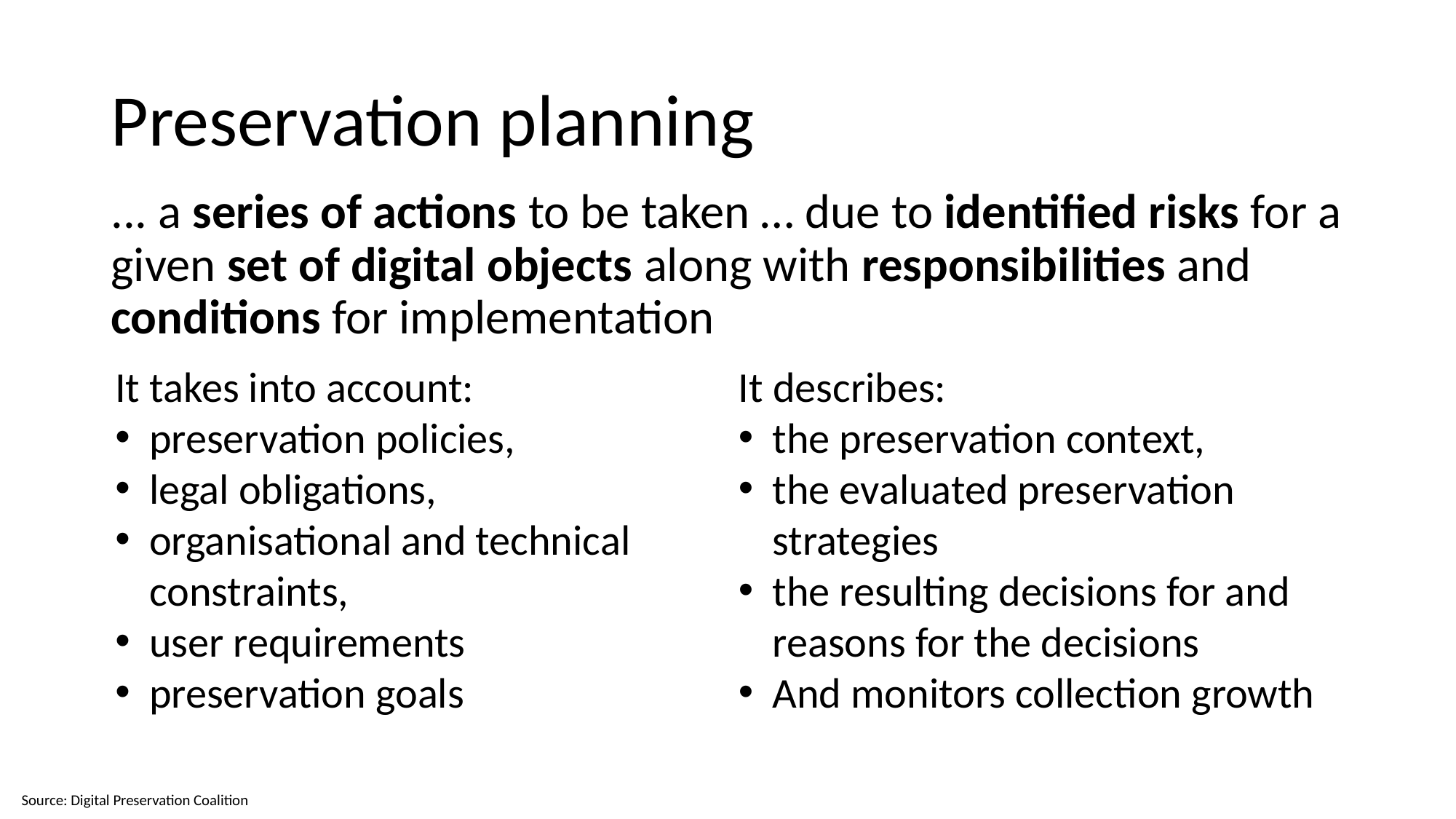

# Preservation planning
... a series of actions to be taken … due to identified risks for a given set of digital objects along with responsibilities and conditions for implementation

It takes into account:
preservation policies,
legal obligations,
organisational and technical constraints,
user requirements
preservation goals

It describes:
the preservation context,
the evaluated preservation strategies
the resulting decisions for and reasons for the decisions
And monitors collection growth

Source: Digital Preservation Coalition